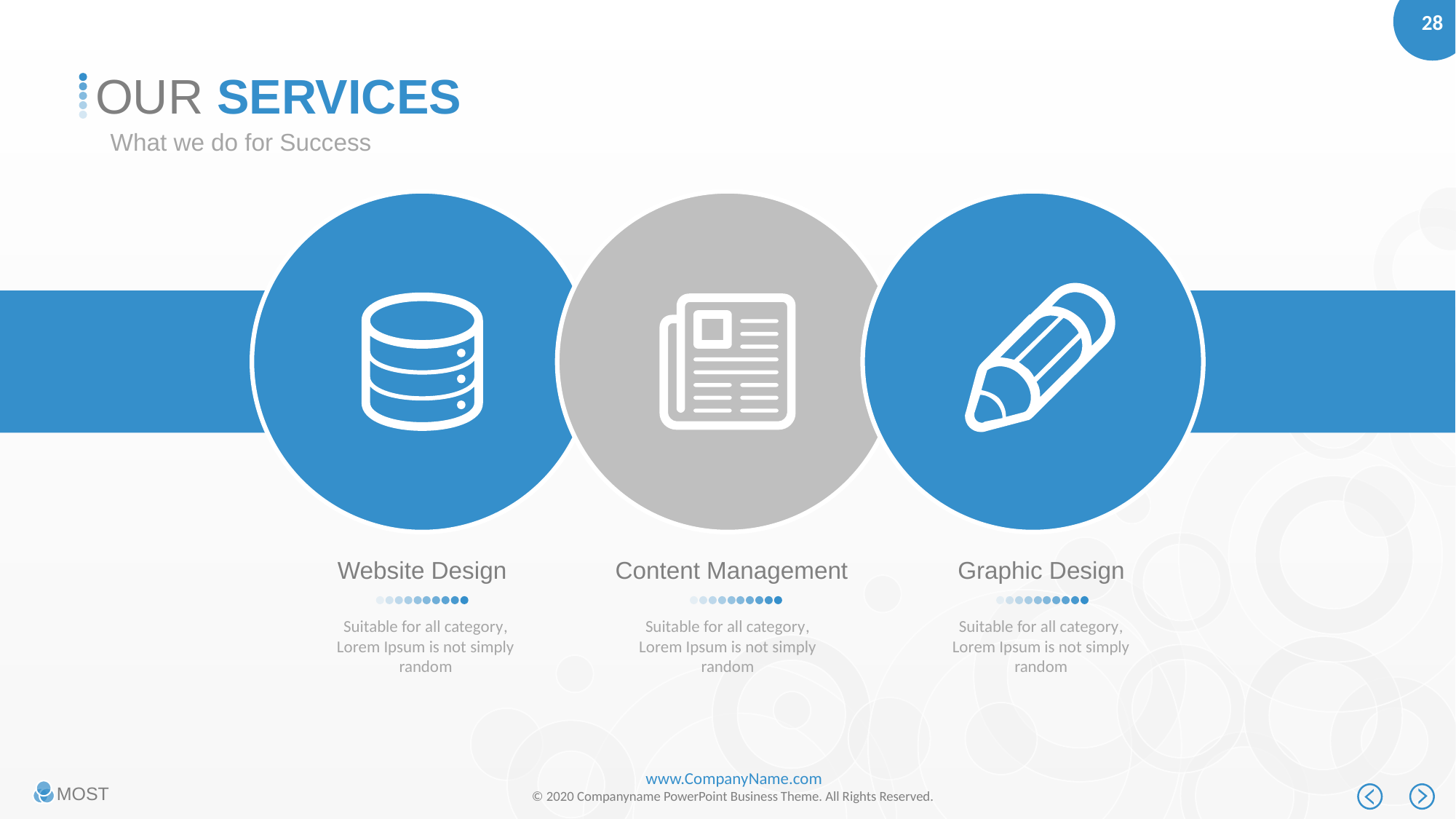

OUR SERVICES
What we do for Success

Website Design
Content Management
Graphic Design

Suitable for all category, Lorem Ipsum is not simply random
Suitable for all category, Lorem Ipsum is not simply random
Suitable for all category, Lorem Ipsum is not simply random